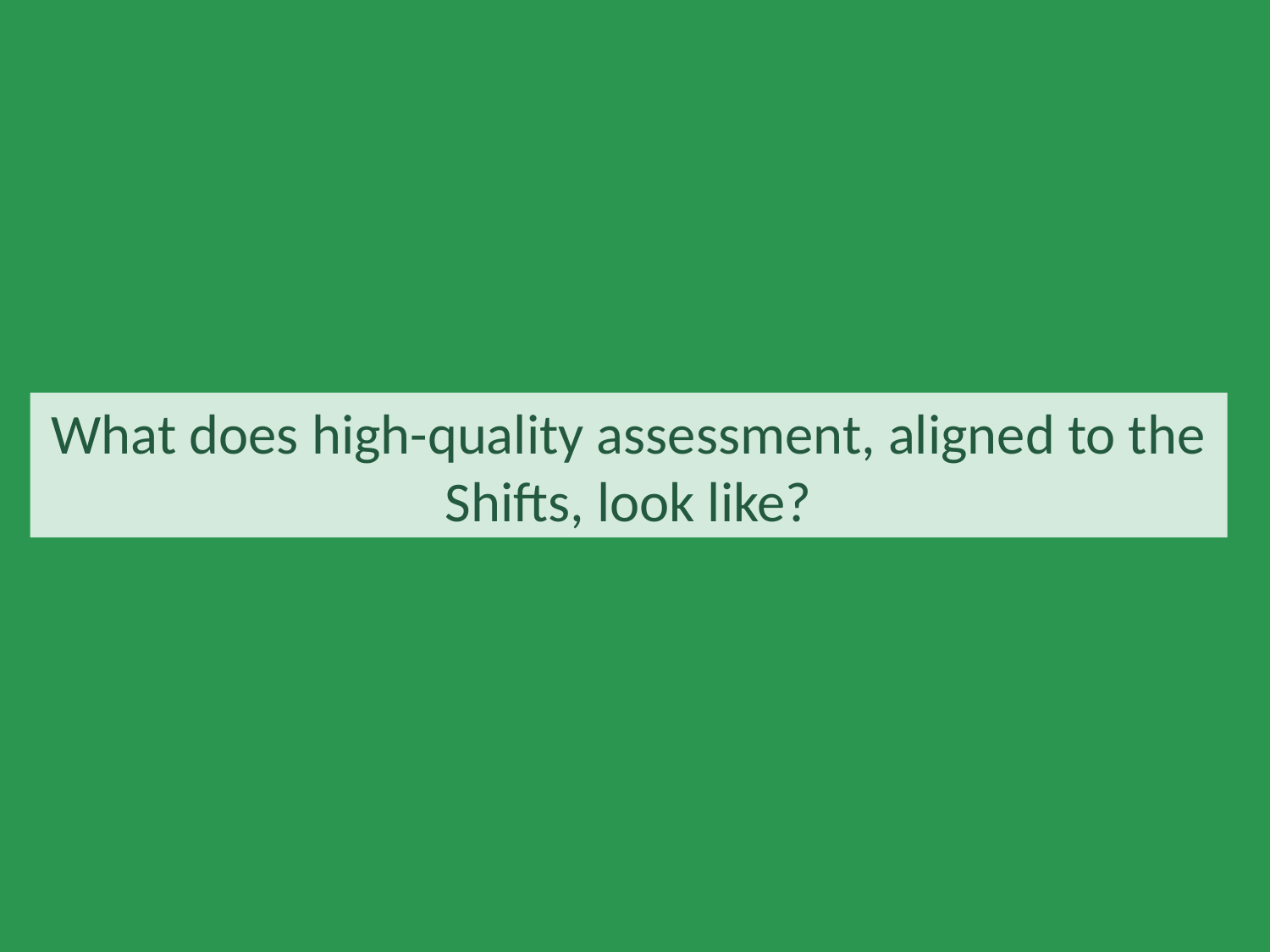

# What does high-quality assessment, aligned to the Shifts, look like?